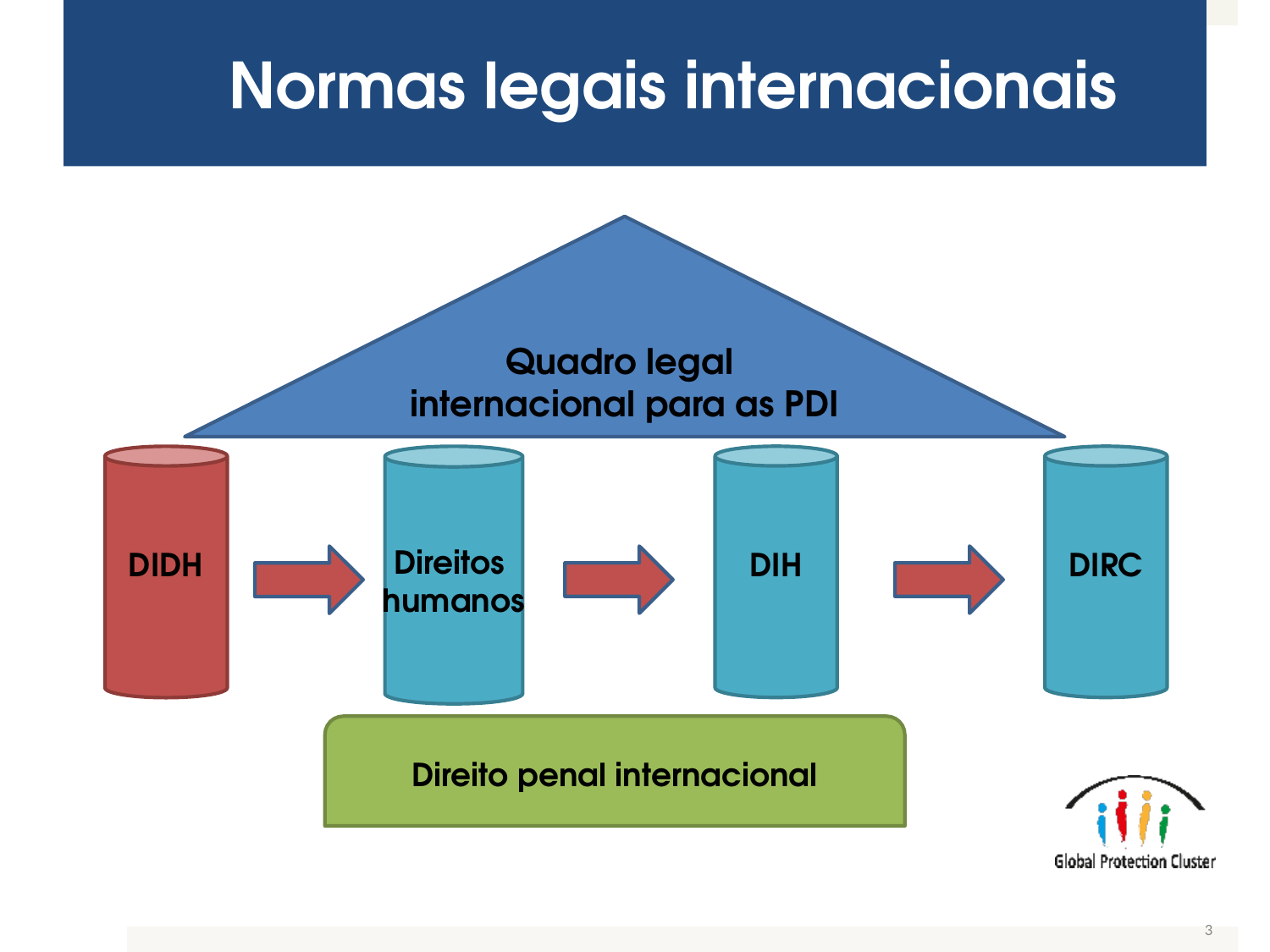

# Normas legais internacionais
Quadro legal
internacional para as PDI

DIDH

Direitos
humanos

DIH

DIRC

Direito penal internacional